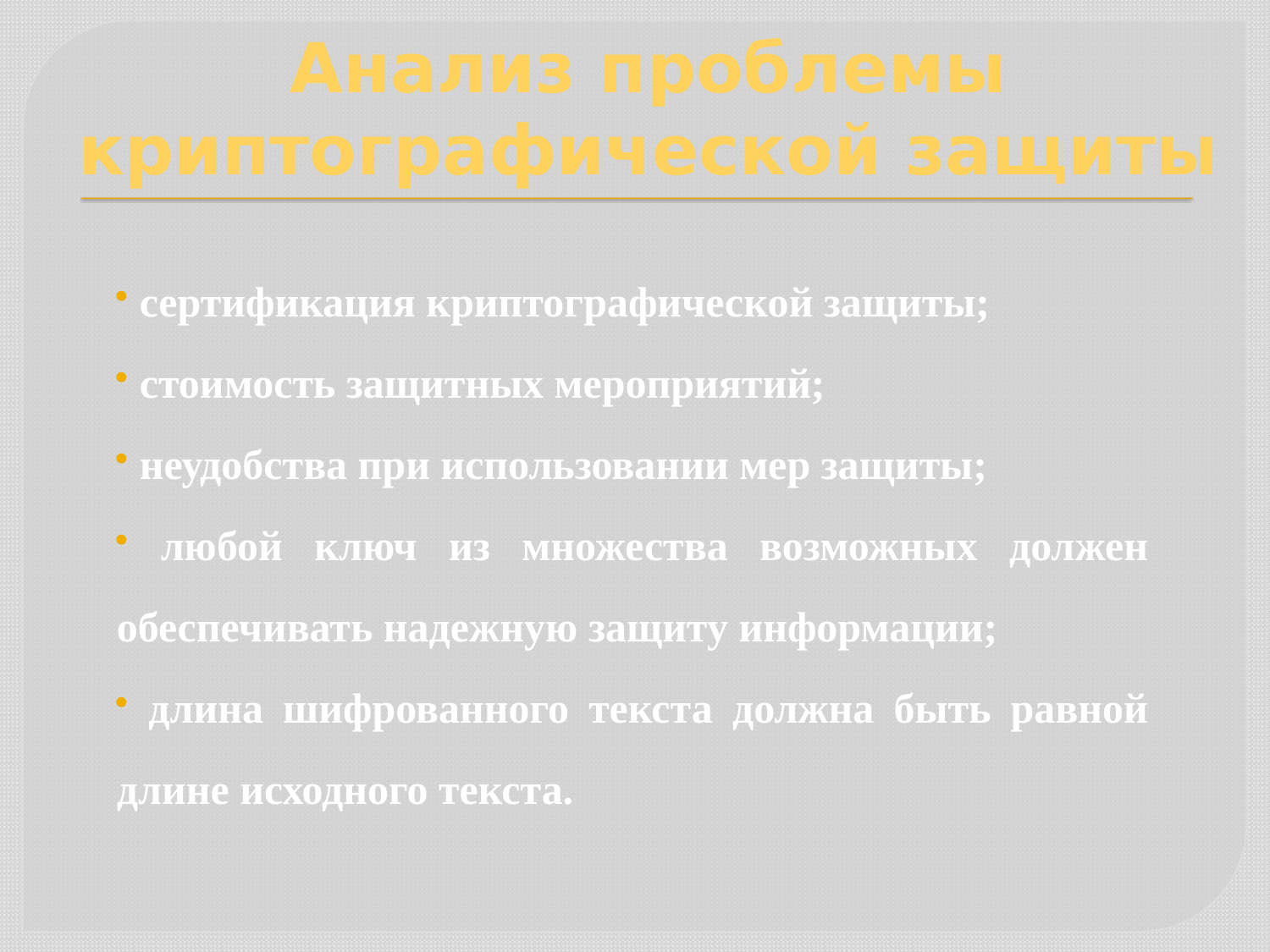

Анализ проблемы криптографической защиты

 сертификация криптографической защиты;
 стоимость защитных мероприятий;
 неудобства при использовании мер защиты;
 любой ключ из множества возможных должен обеспечивать надежную защиту информации;
 длина шифрованного текста должна быть равной длине исходного текста.